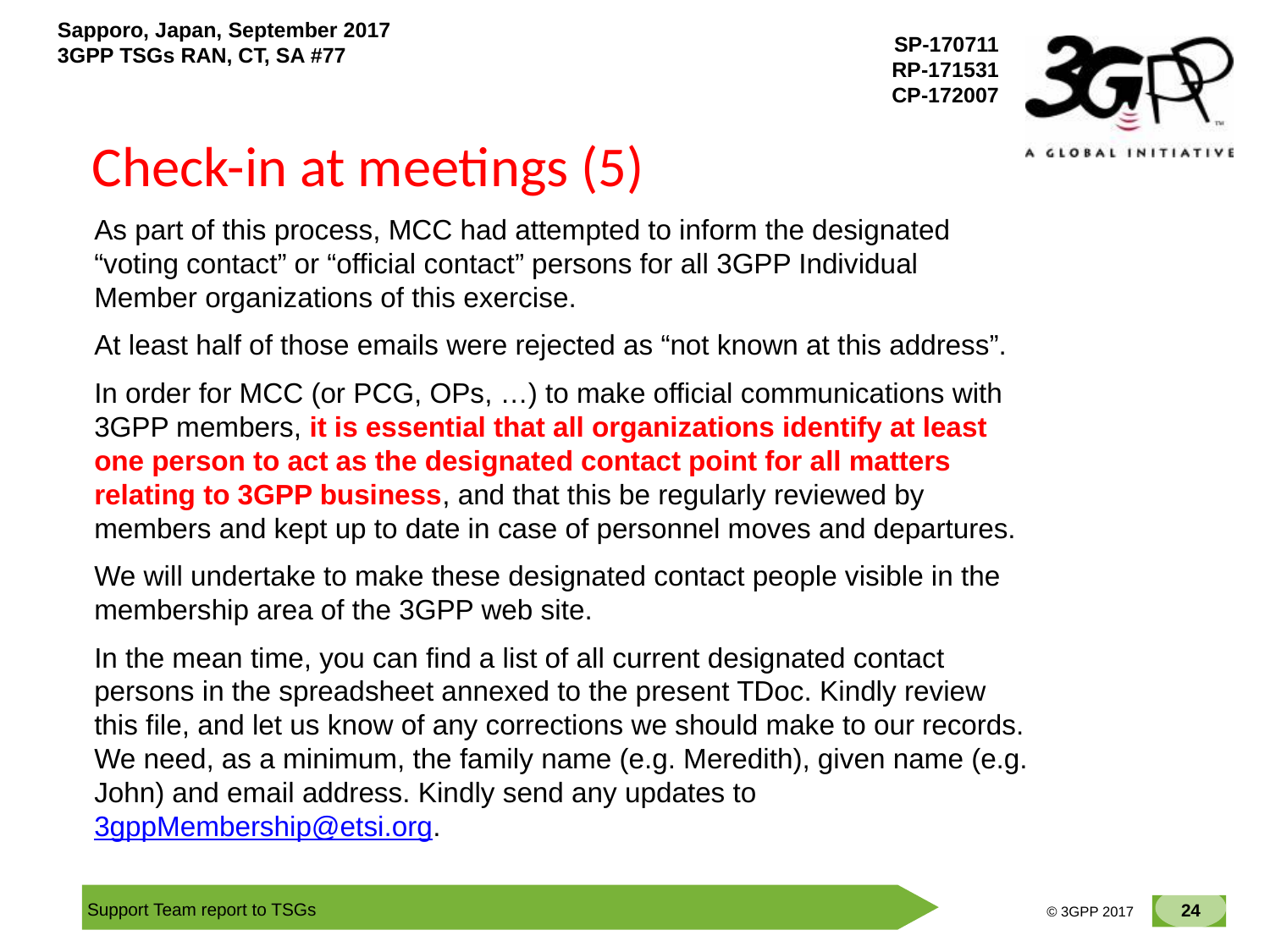

# Check-in at meetings (5)
As part of this process, MCC had attempted to inform the designated “voting contact” or “official contact” persons for all 3GPP Individual Member organizations of this exercise.
At least half of those emails were rejected as “not known at this address”.
In order for MCC (or PCG, OPs, …) to make official communications with 3GPP members, it is essential that all organizations identify at least one person to act as the designated contact point for all matters relating to 3GPP business, and that this be regularly reviewed by members and kept up to date in case of personnel moves and departures.
We will undertake to make these designated contact people visible in the membership area of the 3GPP web site.
In the mean time, you can find a list of all current designated contact persons in the spreadsheet annexed to the present TDoc. Kindly review this file, and let us know of any corrections we should make to our records. We need, as a minimum, the family name (e.g. Meredith), given name (e.g. John) and email address. Kindly send any updates to 3gppMembership@etsi.org.